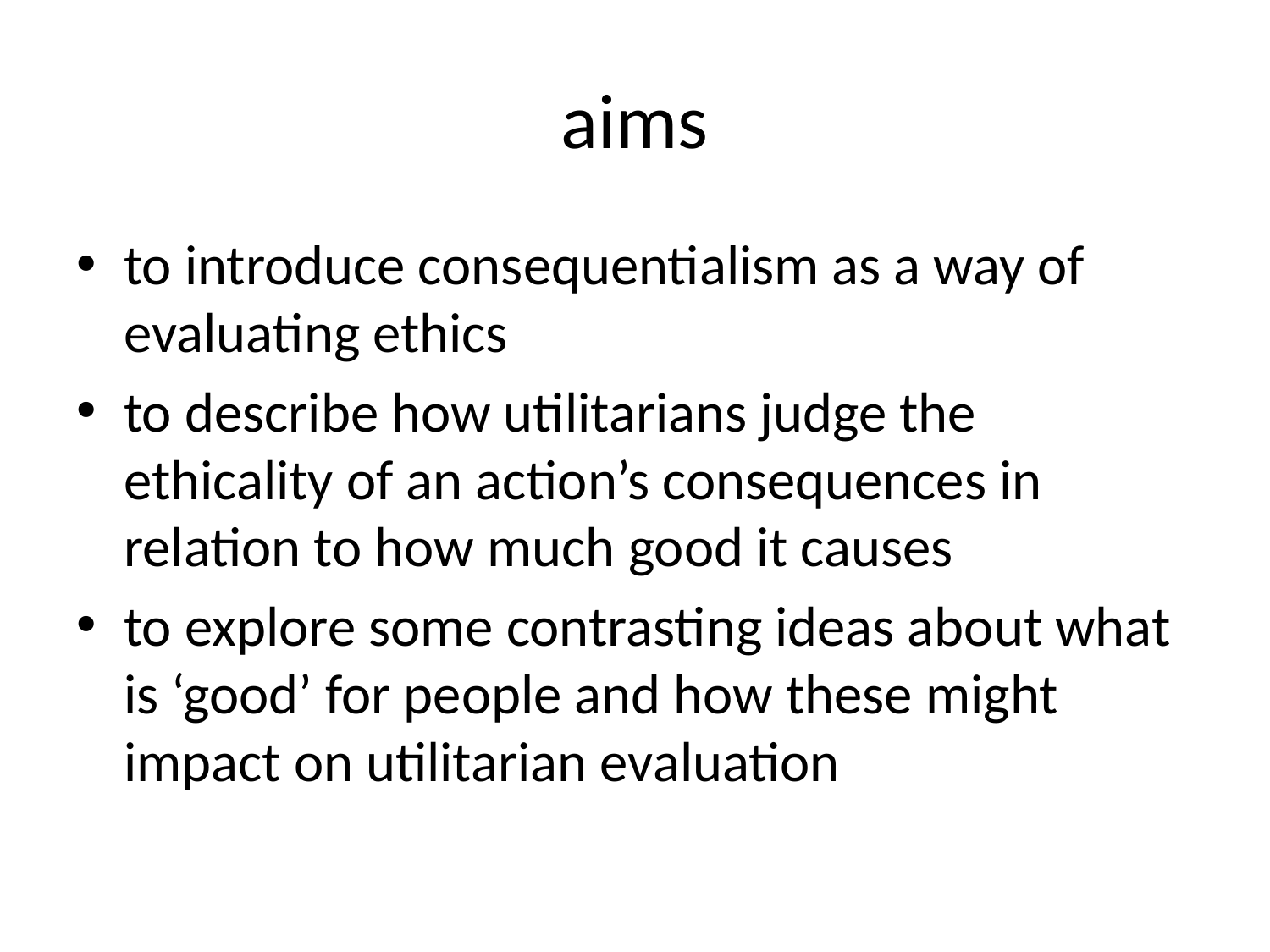

# aims
to introduce consequentialism as a way of evaluating ethics
to describe how utilitarians judge the ethicality of an action’s consequences in relation to how much good it causes
to explore some contrasting ideas about what is ‘good’ for people and how these might impact on utilitarian evaluation